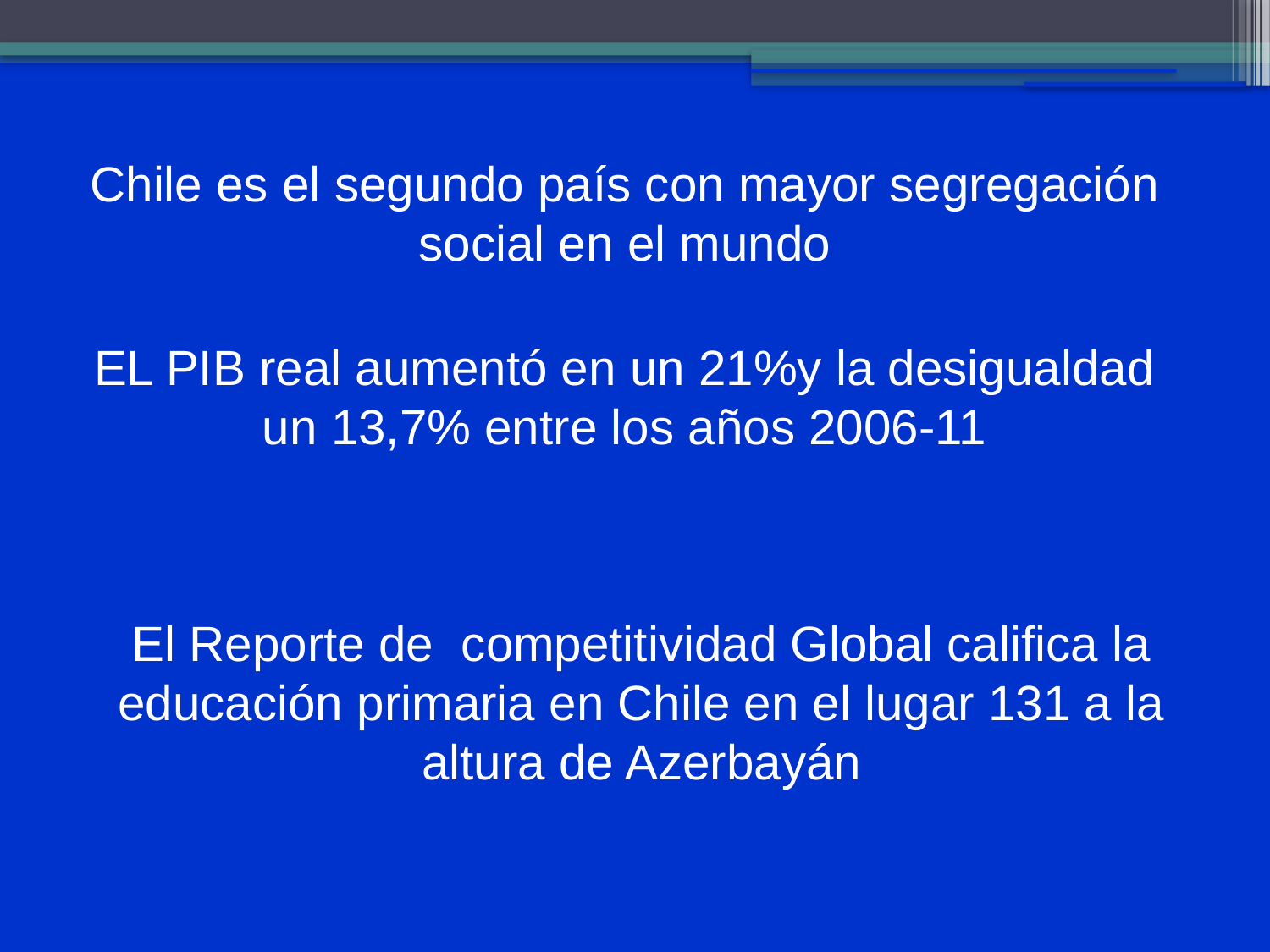

Chile es el segundo país con mayor segregación social en el mundo
EL PIB real aumentó en un 21%y la desigualdad un 13,7% entre los años 2006-11
El Reporte de  competitividad Global califica la educación primaria en Chile en el lugar 131 a la altura de Azerbayán